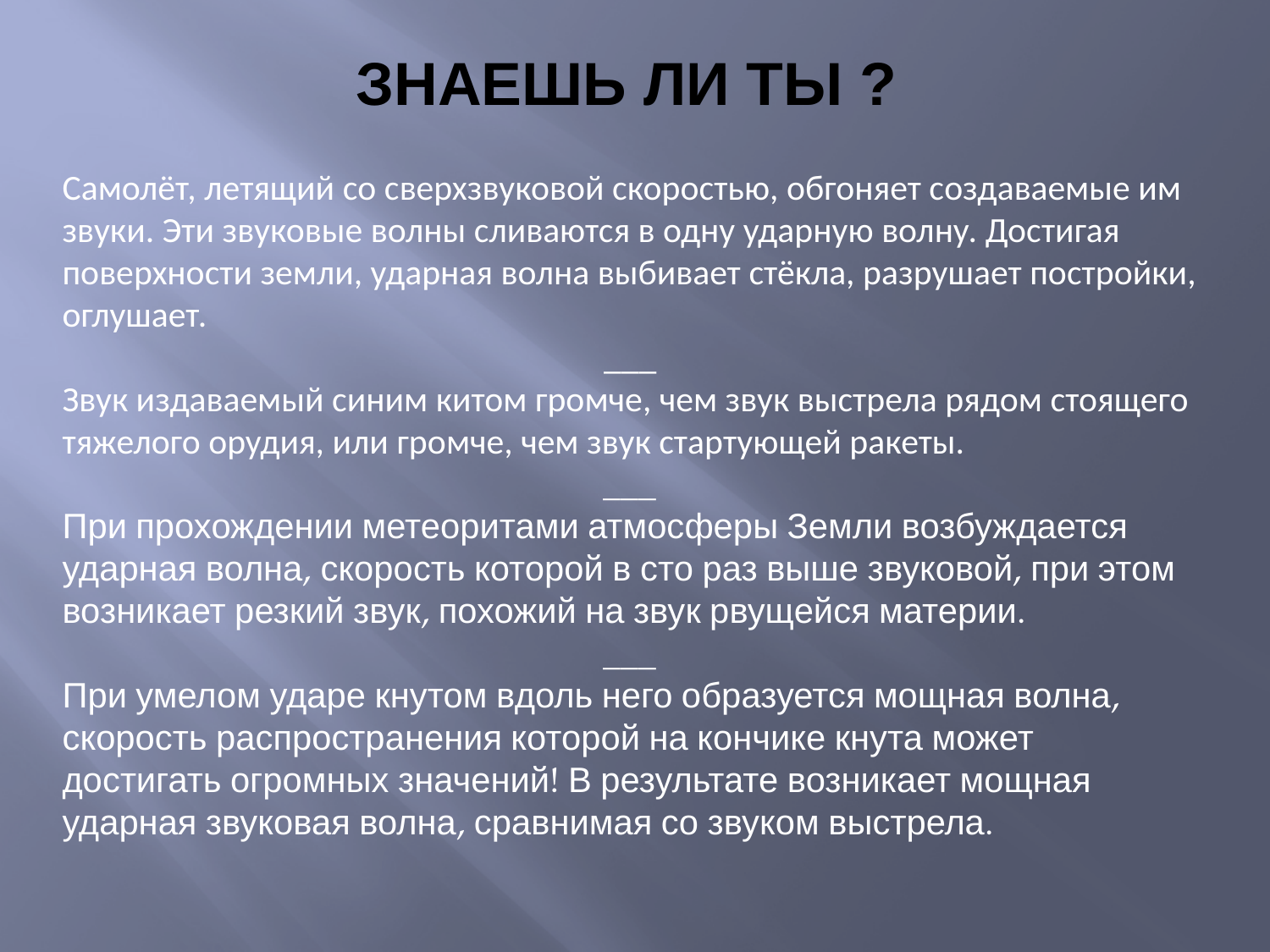

# ЗНАЕШЬ ЛИ ТЫ ?
Самолёт, летящий со сверхзвуковой скоростью, обгоняет создаваемые им звуки. Эти звуковые волны сливаются в одну ударную волну. Достигая поверхности земли, ударная волна выбивает стёкла, разрушает постройки, оглушает.
___
Звук издаваемый синим китом громче, чем звук выстрела рядом стоящего тяжелого орудия, или громче, чем звук стартующей ракеты.
___
При прохождении метеоритами атмосферы Земли возбуждается ударная волна, скорость которой в сто раз выше звуковой, при этом возникает резкий звук, похожий на звук рвущейся материи.
___
При умелом ударе кнутом вдоль него образуется мощная волна, скорость распространения которой на кончике кнута может достигать огромных значений! В результате возникает мощная ударная звуковая волна, сравнимая со звуком выстрела.